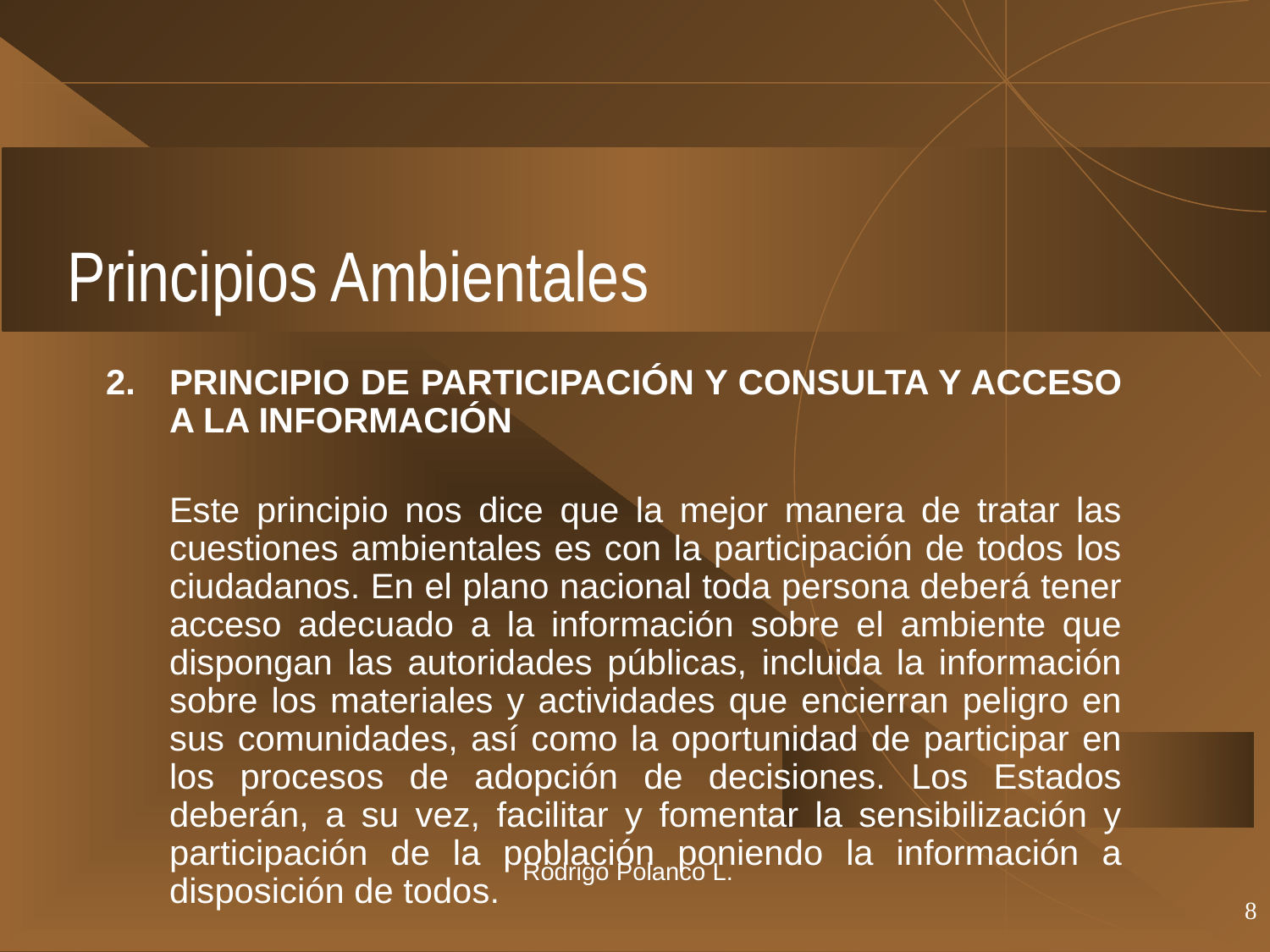

# Principios Ambientales
2.	PRINCIPIO DE PARTICIPACIÓN Y CONSULTA Y ACCESO A LA INFORMACIÓN

	Este principio nos dice que la mejor manera de tratar las cuestiones ambientales es con la participación de todos los ciudadanos. En el plano nacional toda persona deberá tener acceso adecuado a la información sobre el ambiente que dispongan las autoridades públicas, incluida la información sobre los materiales y actividades que encierran peligro en sus comunidades, así como la oportunidad de participar en los procesos de adopción de decisiones. Los Estados deberán, a su vez, facilitar y fomentar la sensibilización y participación de la población poniendo la información a disposición de todos.
Rodrigo Polanco L.
8